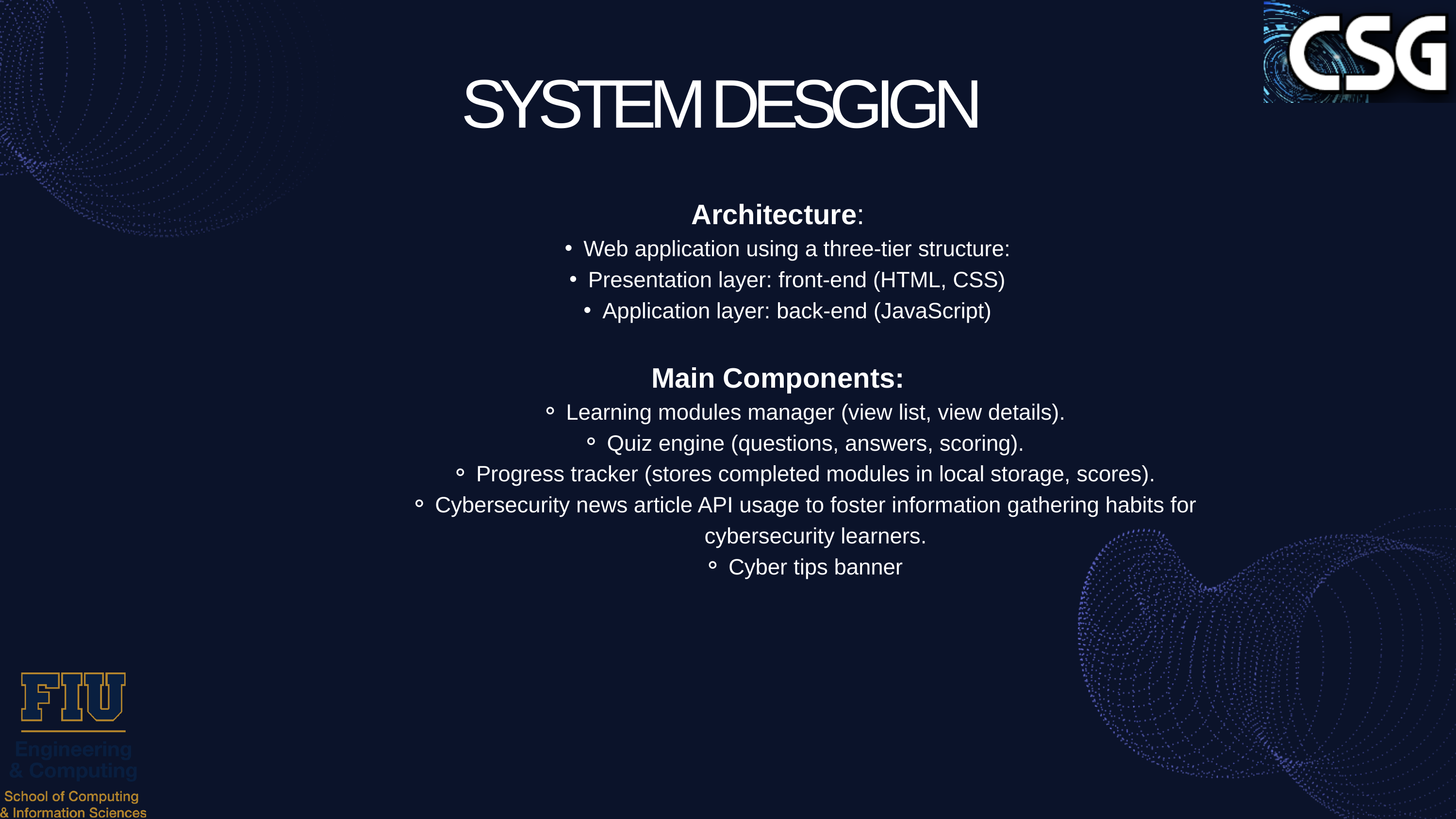

SYSTEM DESGIGN
Architecture:
Web application using a three-tier structure:
Presentation layer: front-end (HTML, CSS)
Application layer: back-end (JavaScript)

Main Components:
Learning modules manager (view list, view details).
Quiz engine (questions, answers, scoring).
Progress tracker (stores completed modules in local storage, scores).
Cybersecurity news article API usage to foster information gathering habits for cybersecurity learners.
Cyber tips banner